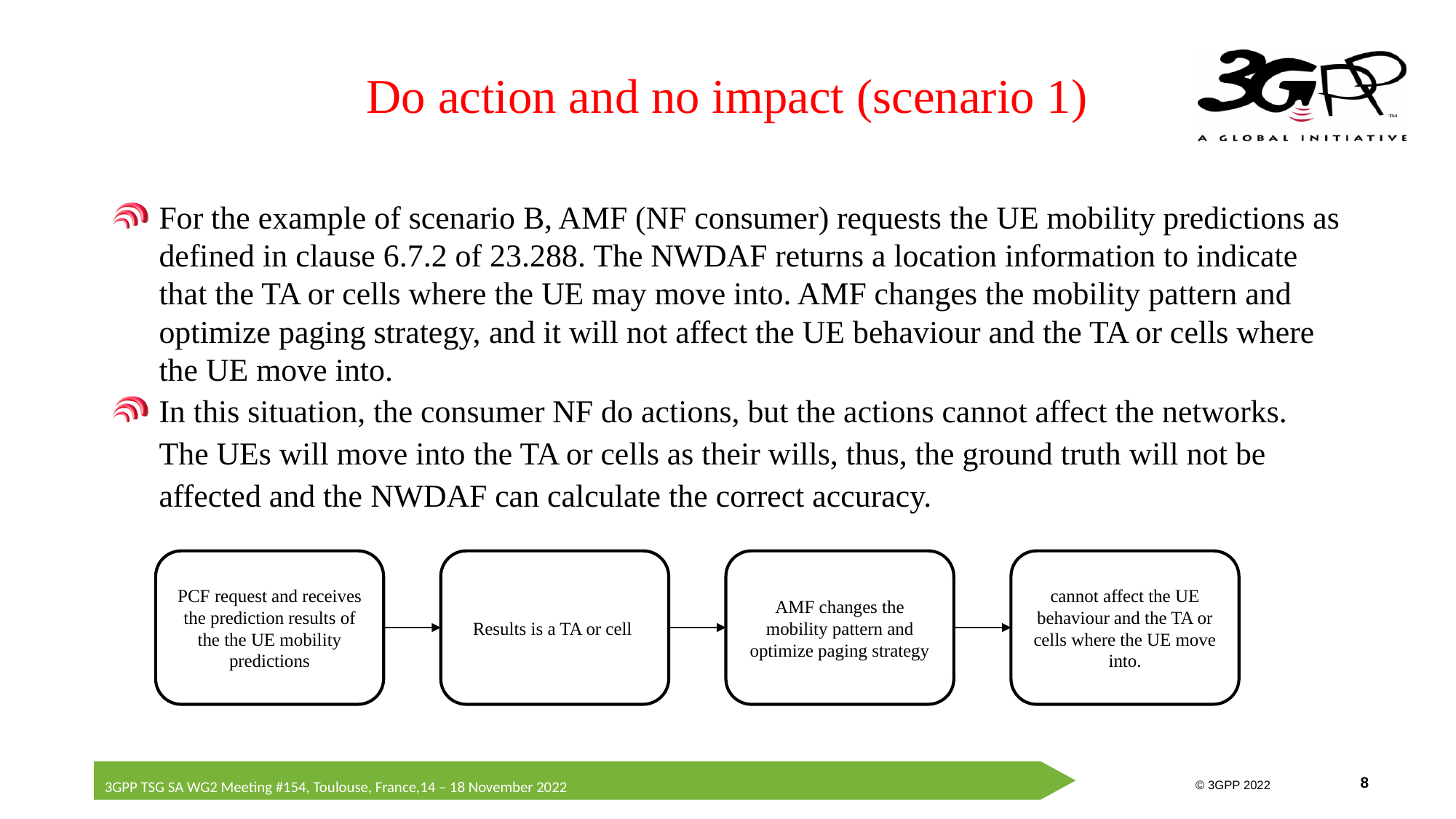

# Do action and no impact (scenario 1)
For the example of scenario B, AMF (NF consumer) requests the UE mobility predictions as defined in clause 6.7.2 of 23.288. The NWDAF returns a location information to indicate that the TA or cells where the UE may move into. AMF changes the mobility pattern and optimize paging strategy, and it will not affect the UE behaviour and the TA or cells where the UE move into.
In this situation, the consumer NF do actions, but the actions cannot affect the networks. The UEs will move into the TA or cells as their wills, thus, the ground truth will not be affected and the NWDAF can calculate the correct accuracy.
PCF request and receives the prediction results of the the UE mobility predictions
Results is a TA or cell
AMF changes the mobility pattern and optimize paging strategy
cannot affect the UE behaviour and the TA or cells where the UE move into.